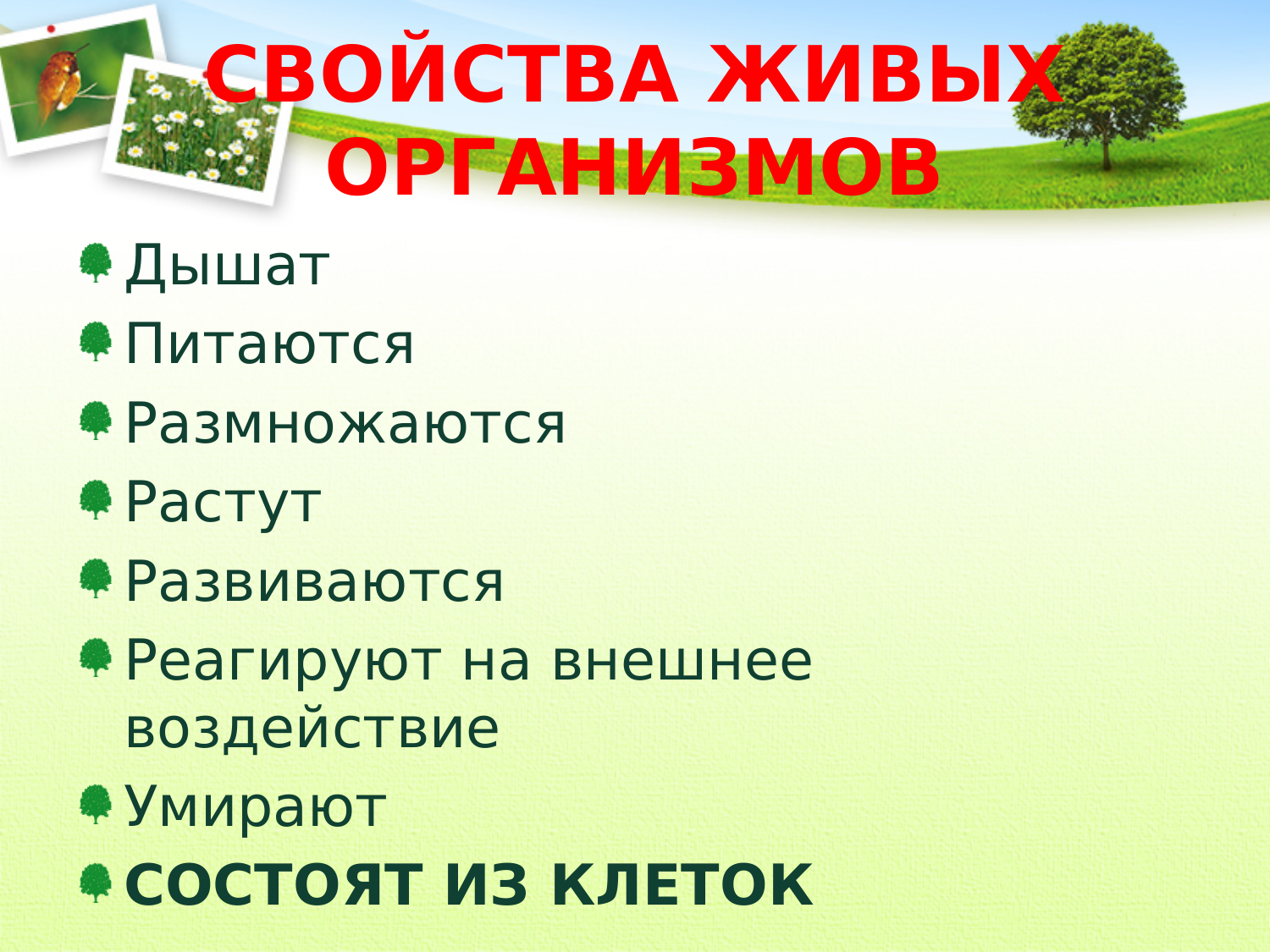

# СВОЙСТВА ЖИВЫХ ОРГАНИЗМОВ
Дышат
Питаются
Размножаются
Растут
Развиваются
Реагируют на внешнее воздействие
Умирают
СОСТОЯТ ИЗ КЛЕТОК